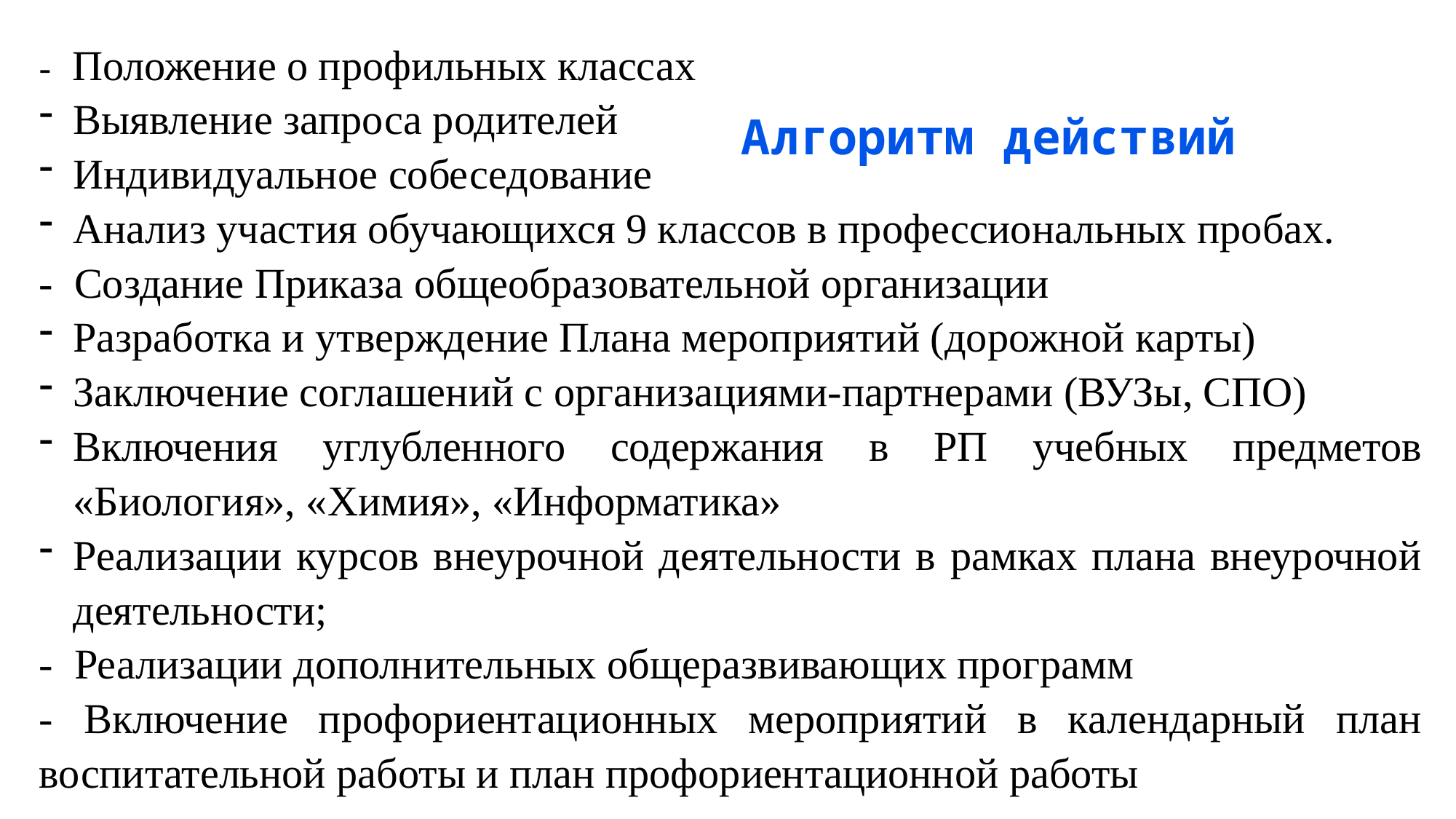

-  Положение о профильных классах
Выявление запроса родителей
Индивидуальное собеседование
Анализ участия обучающихся 9 классов в профессиональных пробах.
-  Создание Приказа общеобразовательной организации
Разработка и утверждение Плана мероприятий (дорожной карты)
Заключение соглашений с организациями-партнерами (ВУЗы, СПО)
Включения углубленного содержания в РП учебных предметов «Биология», «Химия», «Информатика»
Реализации курсов внеурочной деятельности в рамках плана внеурочной деятельности;
-  Реализации дополнительных общеразвивающих программ
- Включение профориентационных мероприятий в календарный план воспитательной работы и план профориентационной работы
Алгоритм действий